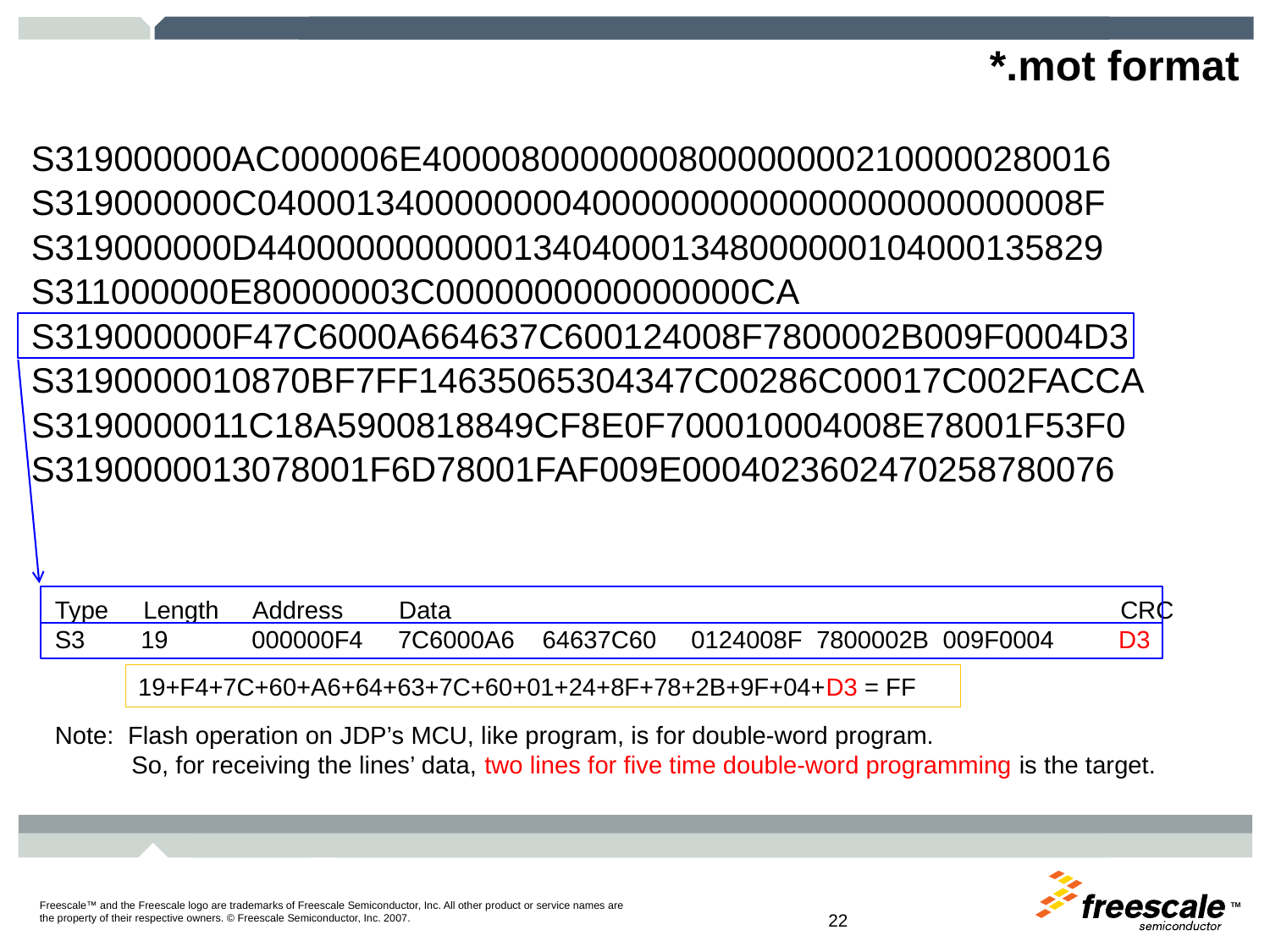

# *.mot format
S319000000AC000006E40000800000008000000002100000280016
S319000000C040001340000000040000000000000000000000008F
S319000000D4400000000000134040001348000000104000135829
S311000000E80000003C0000000000000000CA
S319000000F47C6000A664637C600124008F7800002B009F0004D3
S3190000010870BF7FF14635065304347C00286C00017C002FACCA
S3190000011C18A5900818849CF8E0F700010004008E78001F53F0
S3190000013078001F6D78001FAF009E0004023602470258780076

Type     Length     Address        Data                                                                                                CRC
S3        19            000000F4     7C6000A6    64637C60     0124008F  7800002B  009F0004         D3

19+F4+7C+60+A6+64+63+7C+60+01+24+8F+78+2B+9F+04+D3 = FF
Note:  Flash operation on JDP’s MCU, like program, is for double-word program.
           So, for receiving the lines’ data, two lines for five time double-word programming is the target.
22